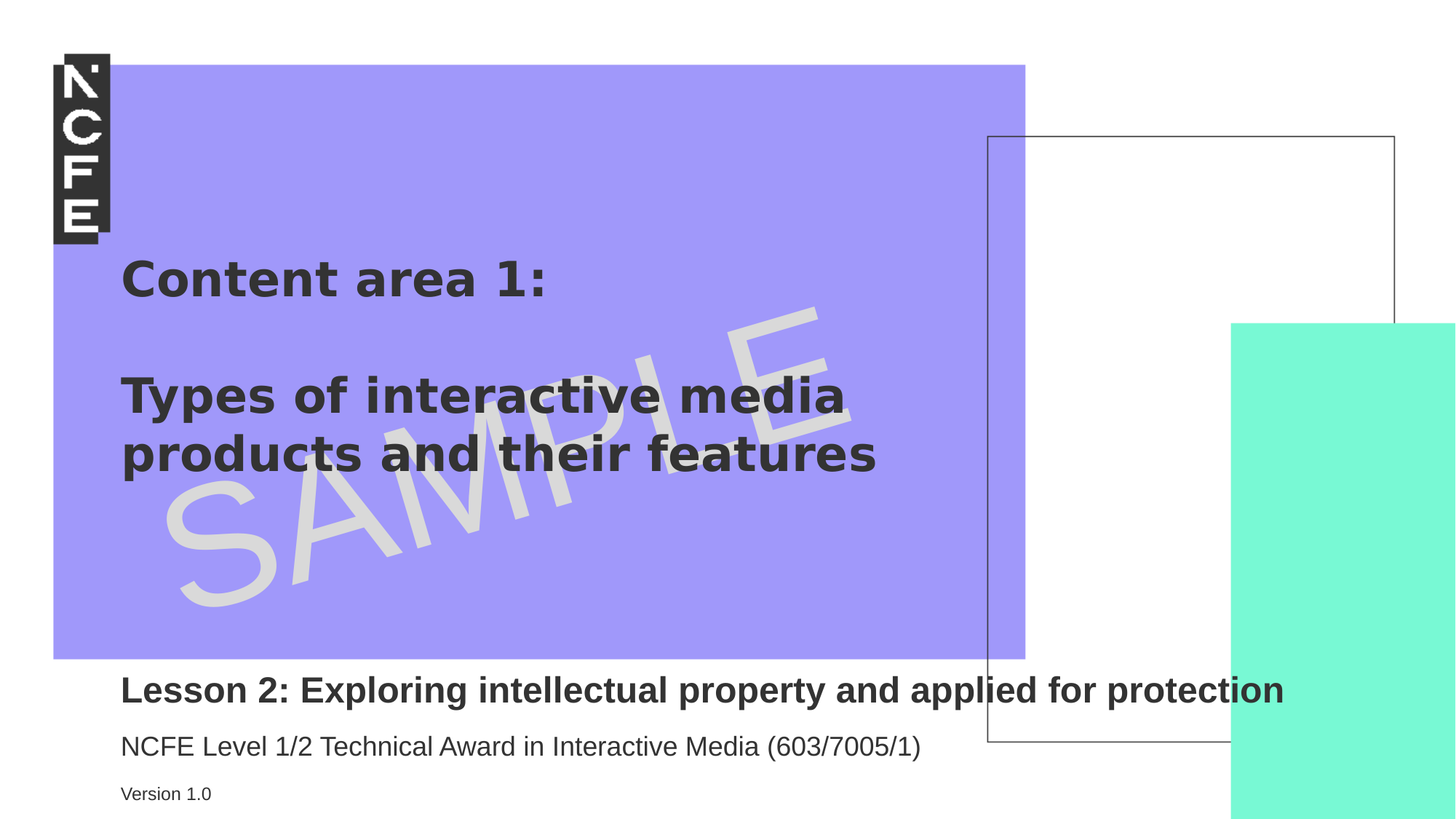

Content area 1:

Types of interactive media products and their features
Lesson 2: Exploring intellectual property and applied for protection

NCFE Level 1/2 Technical Award in Interactive Media (603/7005/1)

Version 1.0